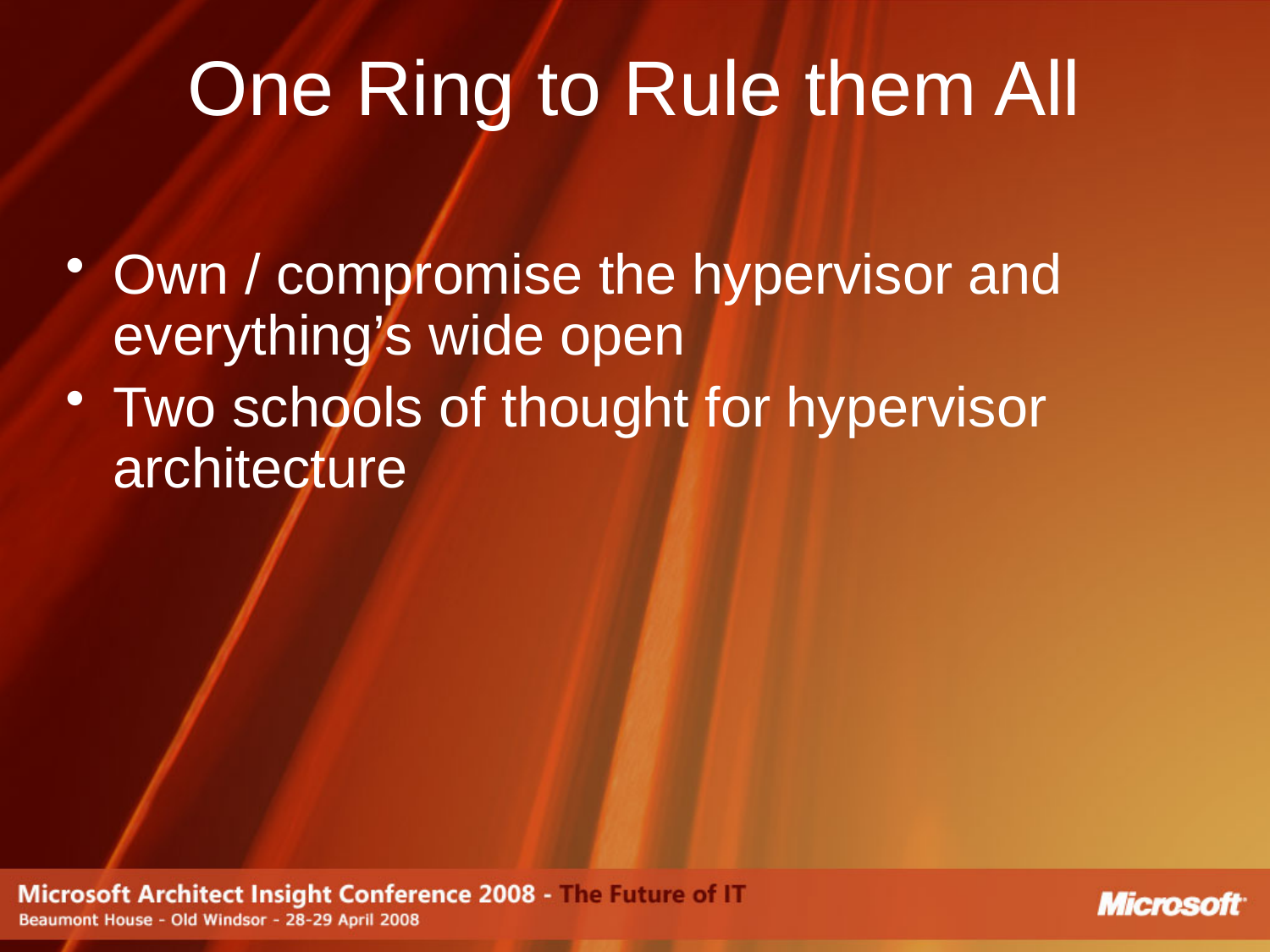

# One Ring to Rule them All
Own / compromise the hypervisor and everything’s wide open
Two schools of thought for hypervisor architecture